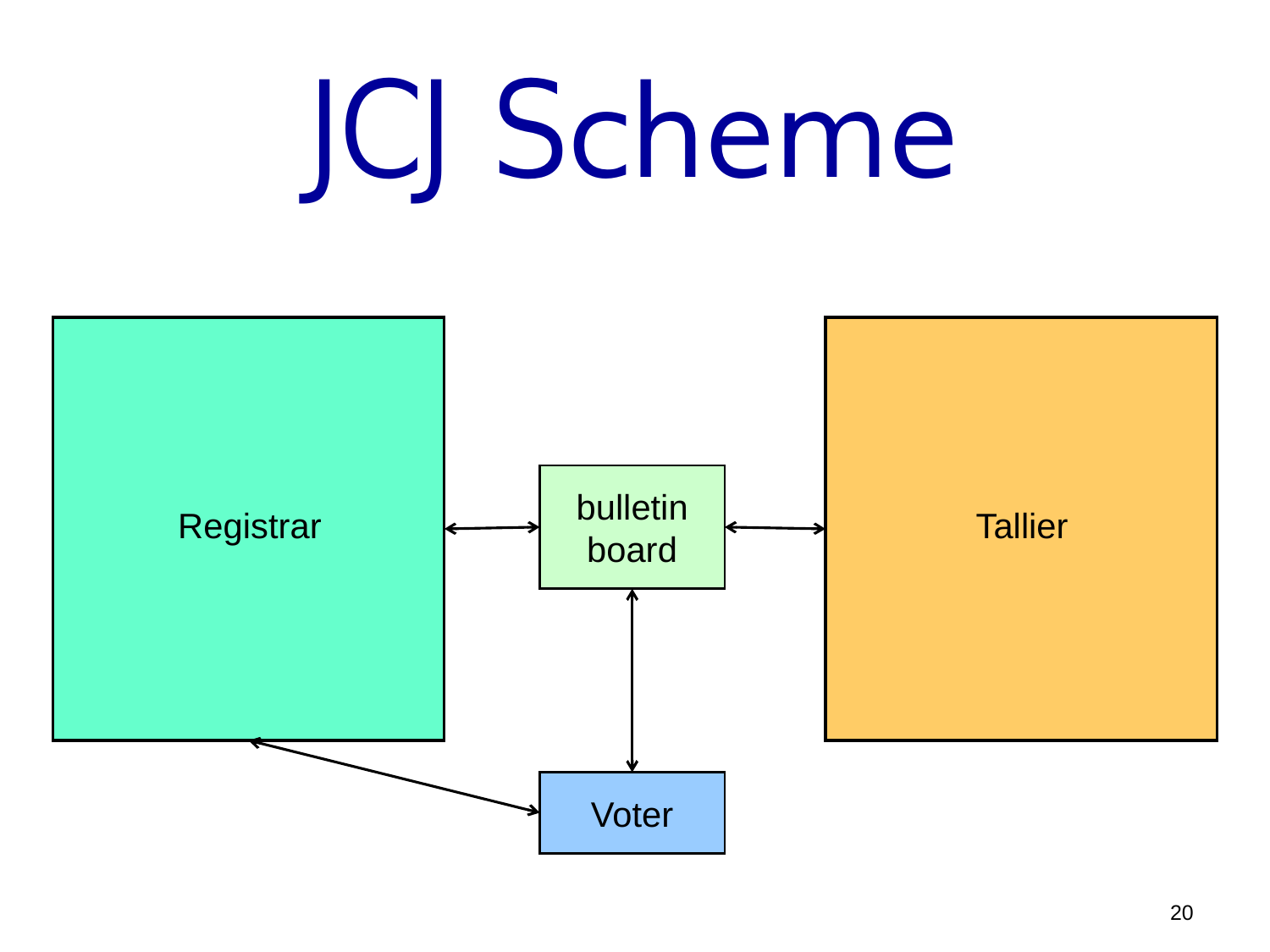

# JCJ Scheme

bulletin
board
Registrar
Tallier
Voter
20